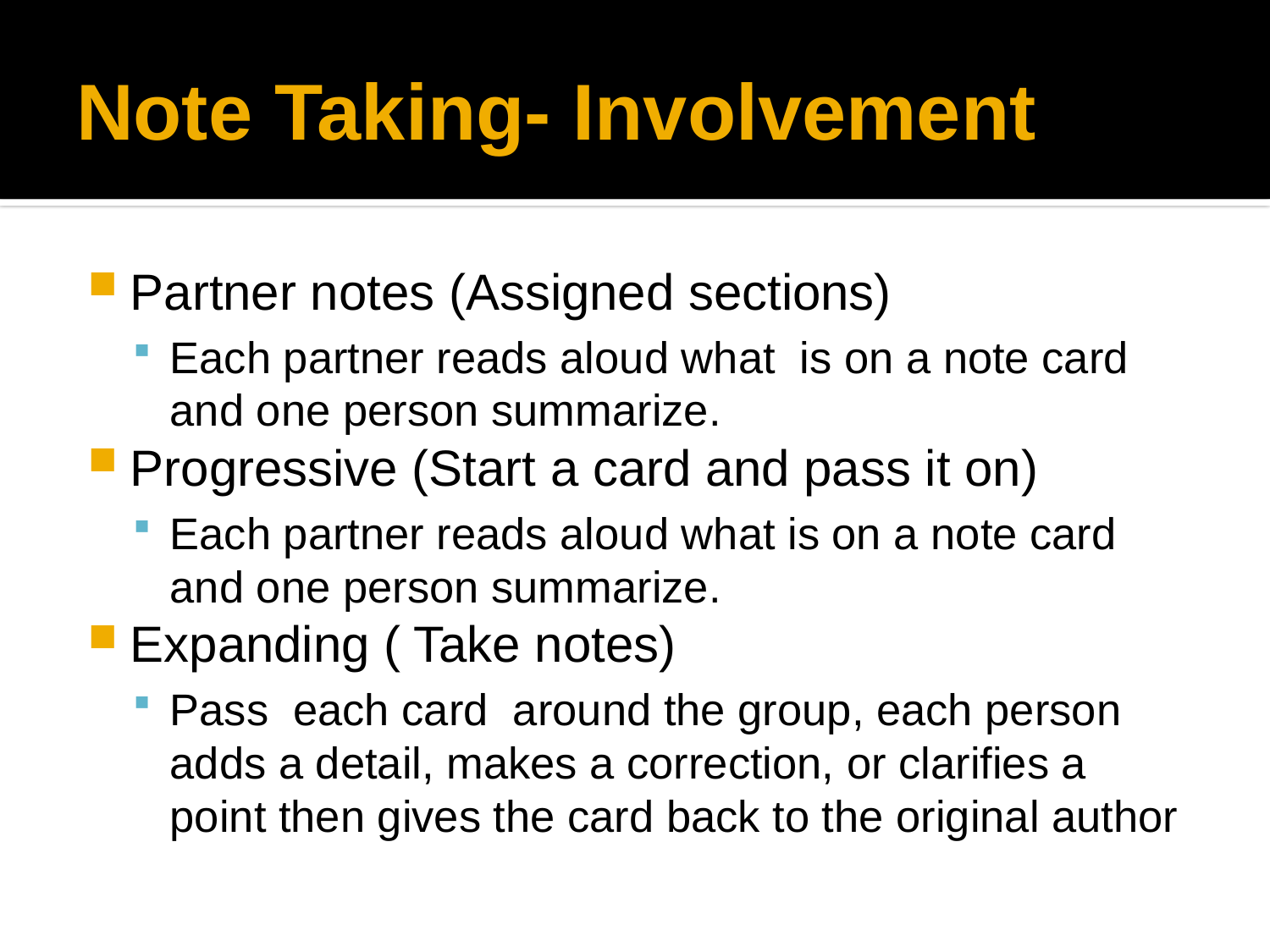

# Note Taking- Involvement
Partner notes (Assigned sections)
Each partner reads aloud what  is on a note card and one person summarize.
Progressive (Start a card and pass it on)
Each partner reads aloud what is on a note card and one person summarize.
Expanding ( Take notes)
Pass  each card  around the group, each person adds a detail, makes a correction, or clarifies a point then gives the card back to the original author